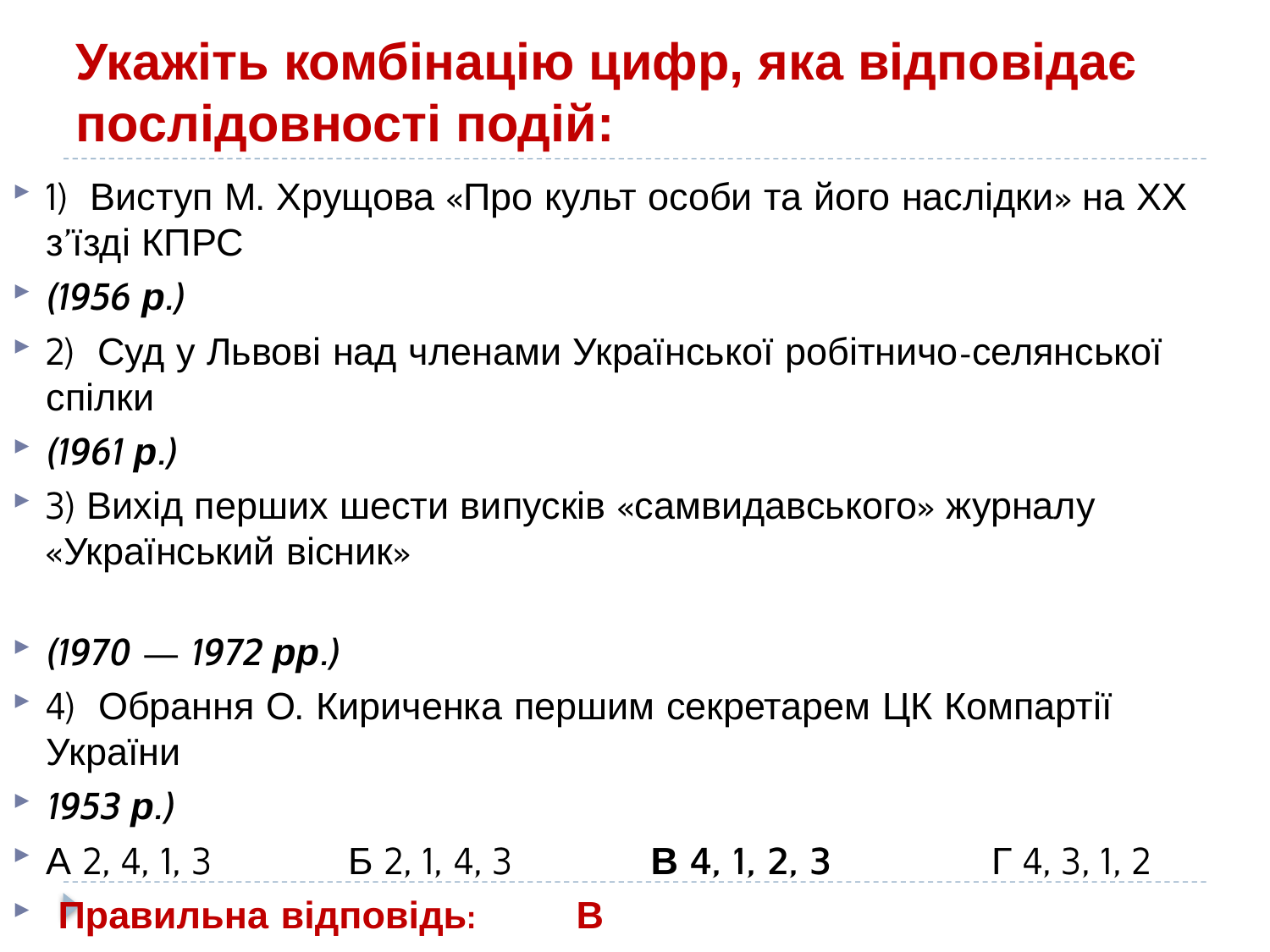

# Укажіть комбінацію цифр, яка відповідає послідовності подій:
1)  Виступ М. Хрущова «Про культ особи та його наслідки» на ХХ з’їзді КПРС
(1956 р.)
2)  Суд у Львові над членами Української робітничо-селянської спілки
(1961 р.)
3) Вихід перших шести випусків «самвидавського» журналу «Український вісник»
(1970 — 1972 рр.)
4)  Обрання О. Кириченка першим секретарем ЦК Компартії України
1953 р.)
А 2, 4, 1, 3            Б 2, 1, 4, 3            В 4, 1, 2, 3              Г 4, 3, 1, 2
 Правильна відповідь:        В